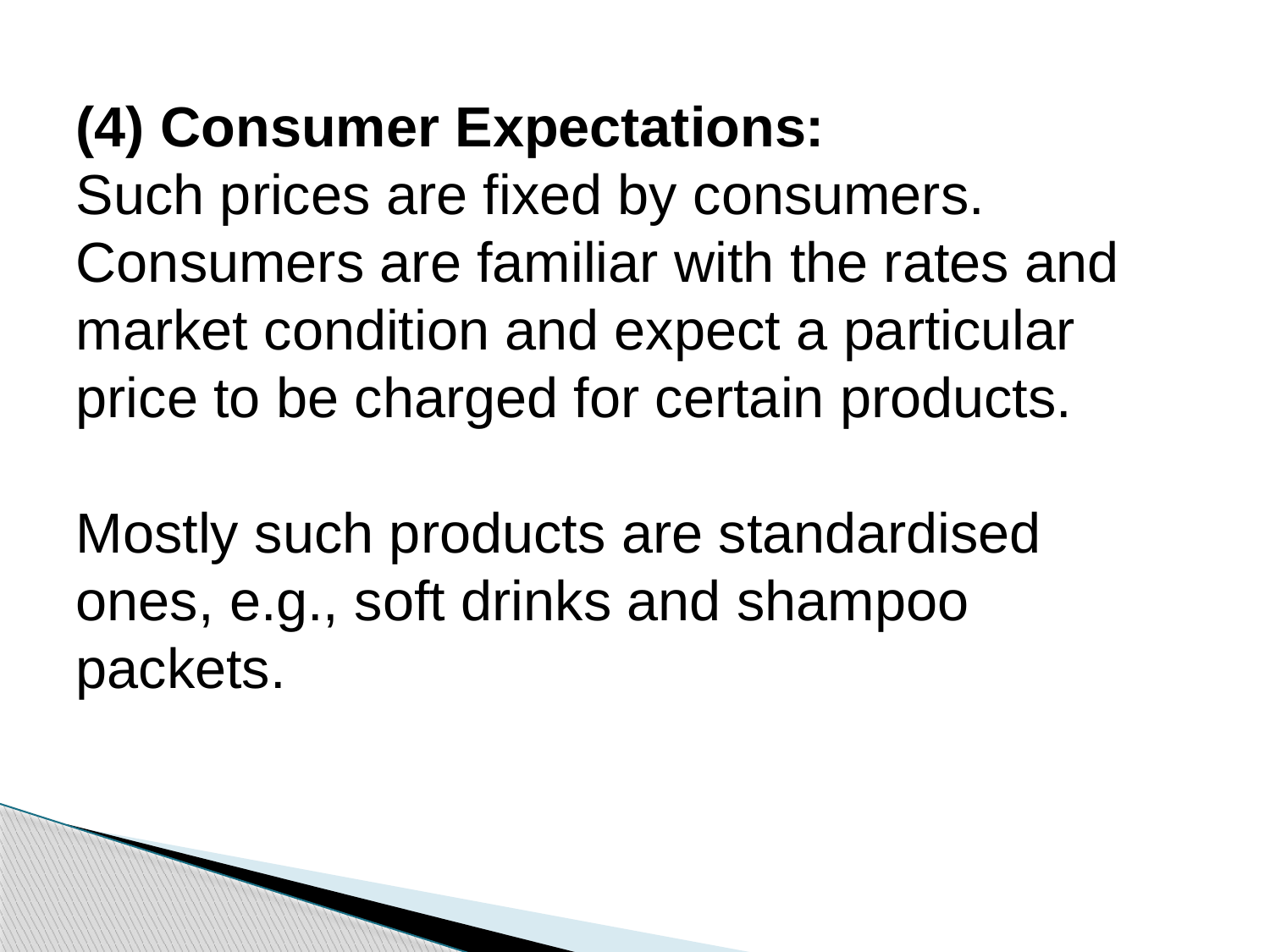

(4) Consumer Expectations:
Such prices are fixed by consumers. Consumers are familiar with the rates and market condition and expect a particular price to be charged for certain products.

Mostly such products are standardised ones, e.g., soft drinks and shampoo packets.